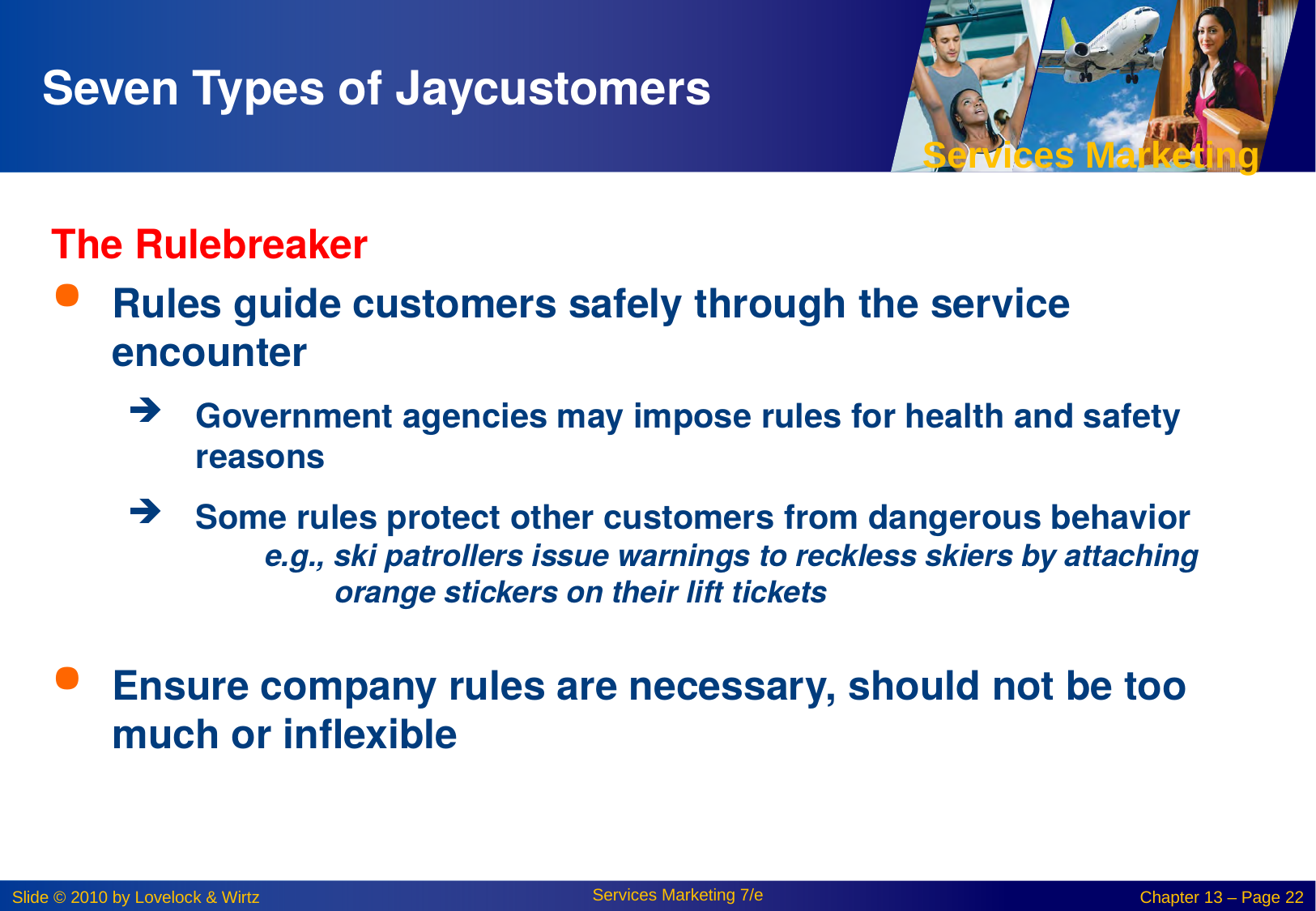

# Seven Types of Jaycustomers
The Rulebreaker
Rules guide customers safely through the service encounter
Government agencies may impose rules for health and safety reasons
Some rules protect other customers from dangerous behavior
e.g., ski patrollers issue warnings to reckless skiers by attaching 	orange stickers on their lift tickets
Ensure company rules are necessary, should not be too much or inflexible